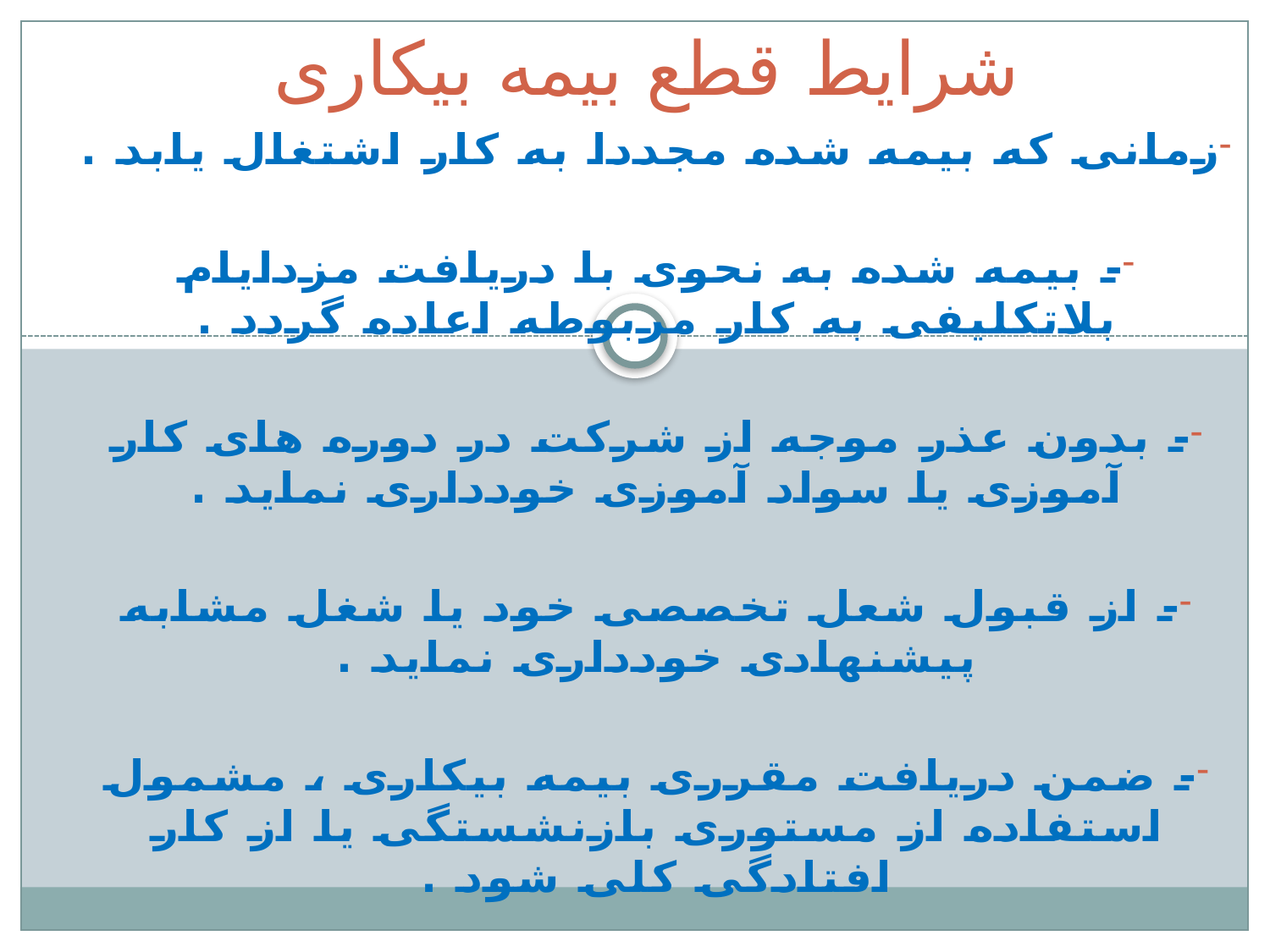

# شرایط قطع بیمه بیکاری
زمانی که بیمه شده مجددا به کار اشتغال یابد .

- بیمه شده به نحوی با دریافت مزدایام بلاتکلیفی به کار مربوطه اعاده گردد .

- بدون عذر موجه از شرکت در دوره های کار آموزی یا سواد آموزی خودداری نماید .

- از قبول شعل تخصصی خود یا شغل مشابه پیشنهادی خودداری نماید .

- ضمن دریافت مقرری بیمه بیکاری ، مشمول استفاده از مستوری بازنشستگی یا از کار افتادگی کلی شود .